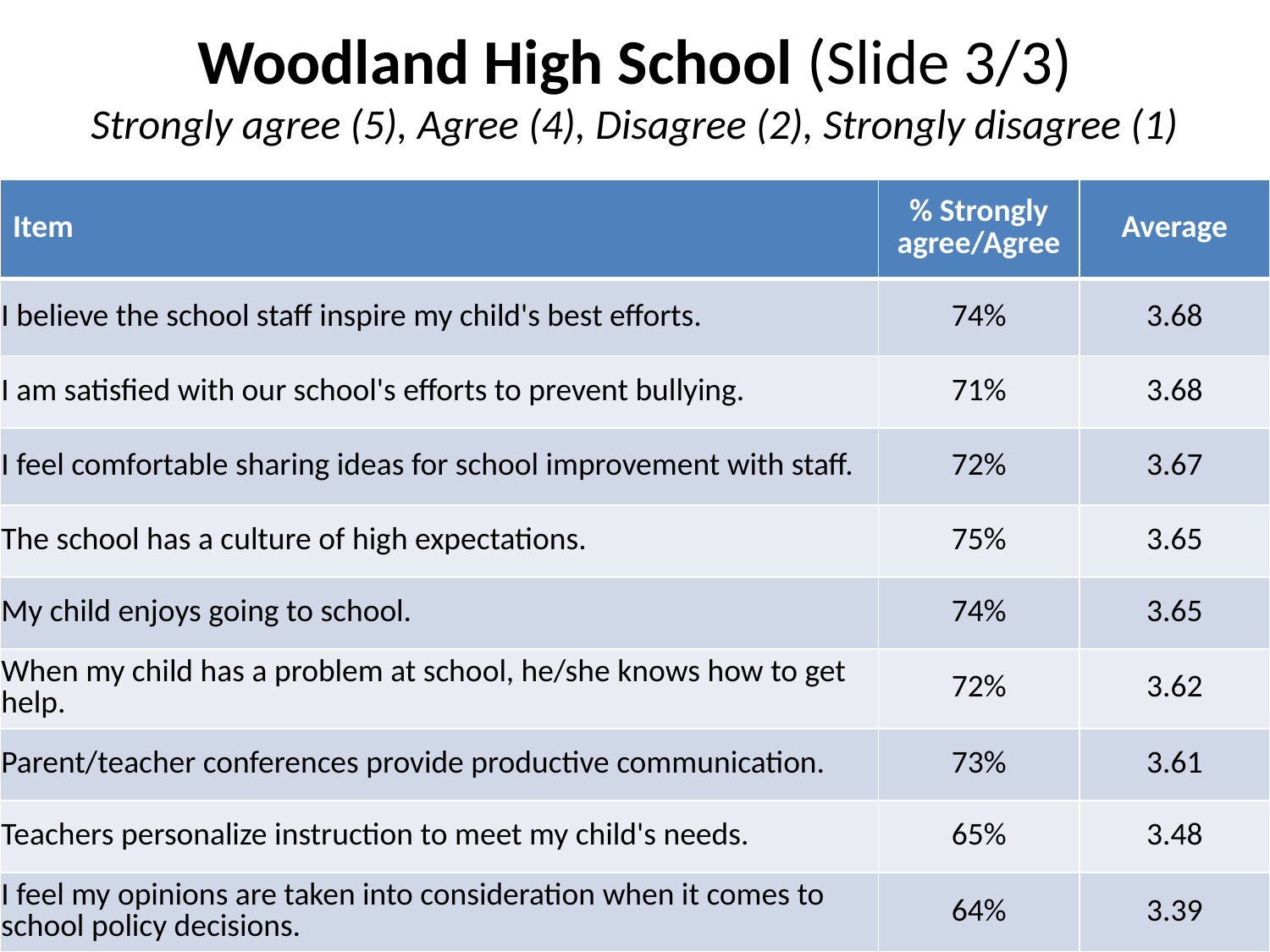

# Woodland High School (Slide 3/3) Strongly agree (5), Agree (4), Disagree (2), Strongly disagree (1)
| Item | % Strongly agree/Agree | Average |
| --- | --- | --- |
| I believe the school staff inspire my child's best efforts. | 74% | 3.68 |
| I am satisfied with our school's efforts to prevent bullying. | 71% | 3.68 |
| I feel comfortable sharing ideas for school improvement with staff. | 72% | 3.67 |
| The school has a culture of high expectations. | 75% | 3.65 |
| My child enjoys going to school. | 74% | 3.65 |
| When my child has a problem at school, he/she knows how to get help. | 72% | 3.62 |
| Parent/teacher conferences provide productive communication. | 73% | 3.61 |
| Teachers personalize instruction to meet my child's needs. | 65% | 3.48 |
| I feel my opinions are taken into consideration when it comes to school policy decisions. | 64% | 3.39 |